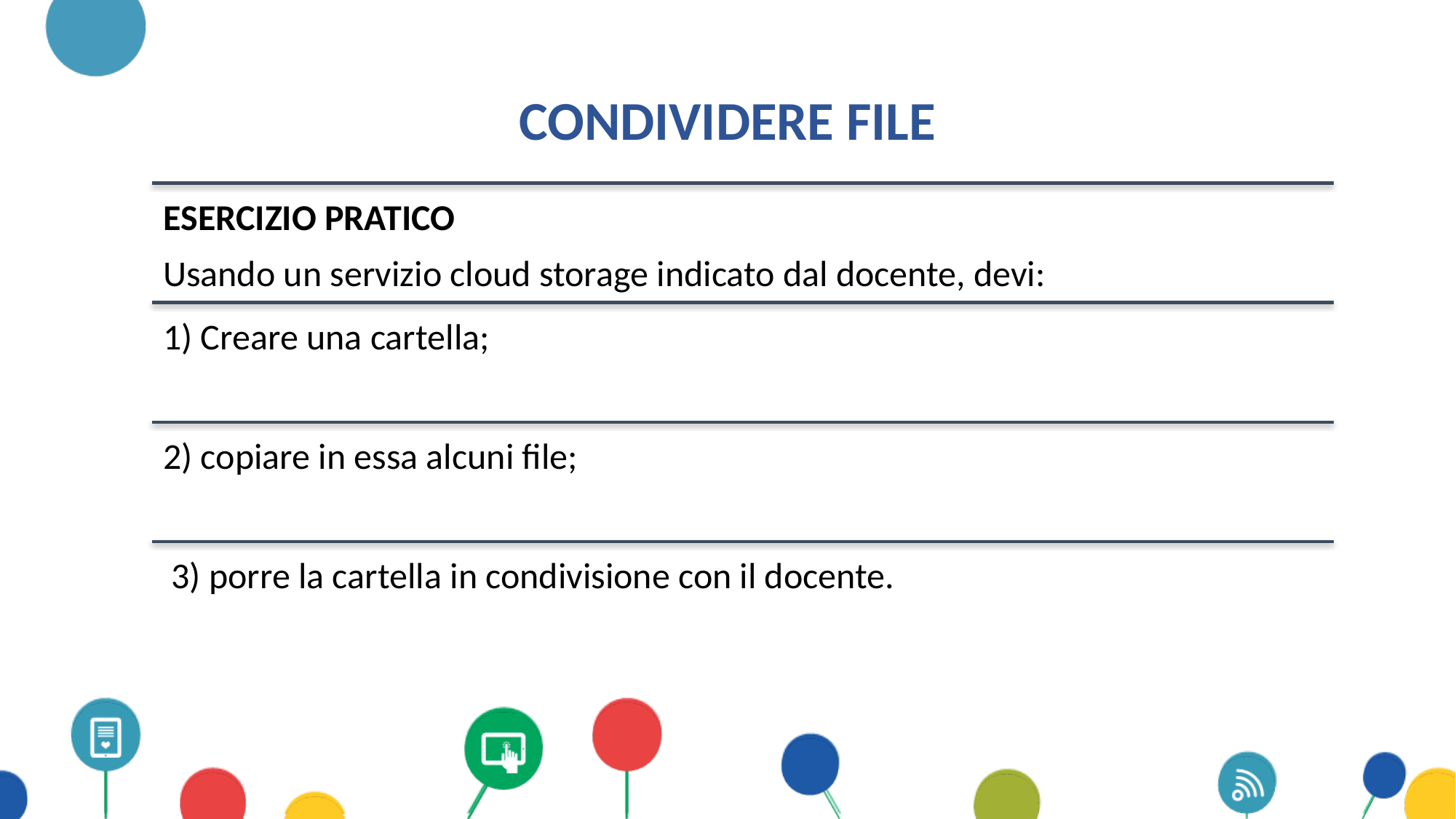

# Condividere file

ESERCIZIO PRATICO
Usando un servizio cloud storage indicato dal docente, devi:

1) Creare una cartella;

2) copiare in essa alcuni file;

 3) porre la cartella in condivisione con il docente.